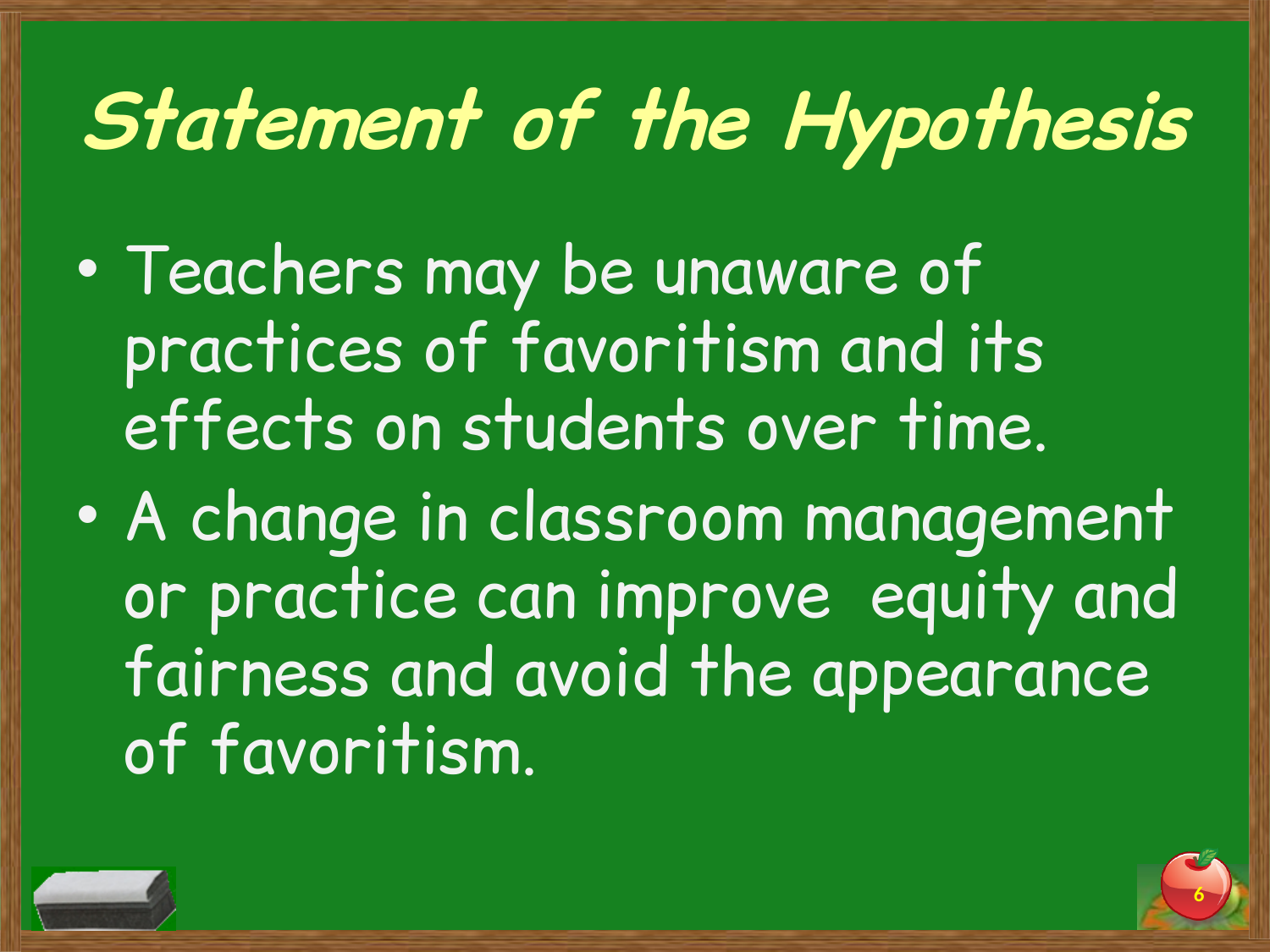

# Statement of the Hypothesis
Teachers may be unaware of practices of favoritism and its effects on students over time.
A change in classroom management or practice can improve  equity and fairness and avoid the appearance of favoritism.

6